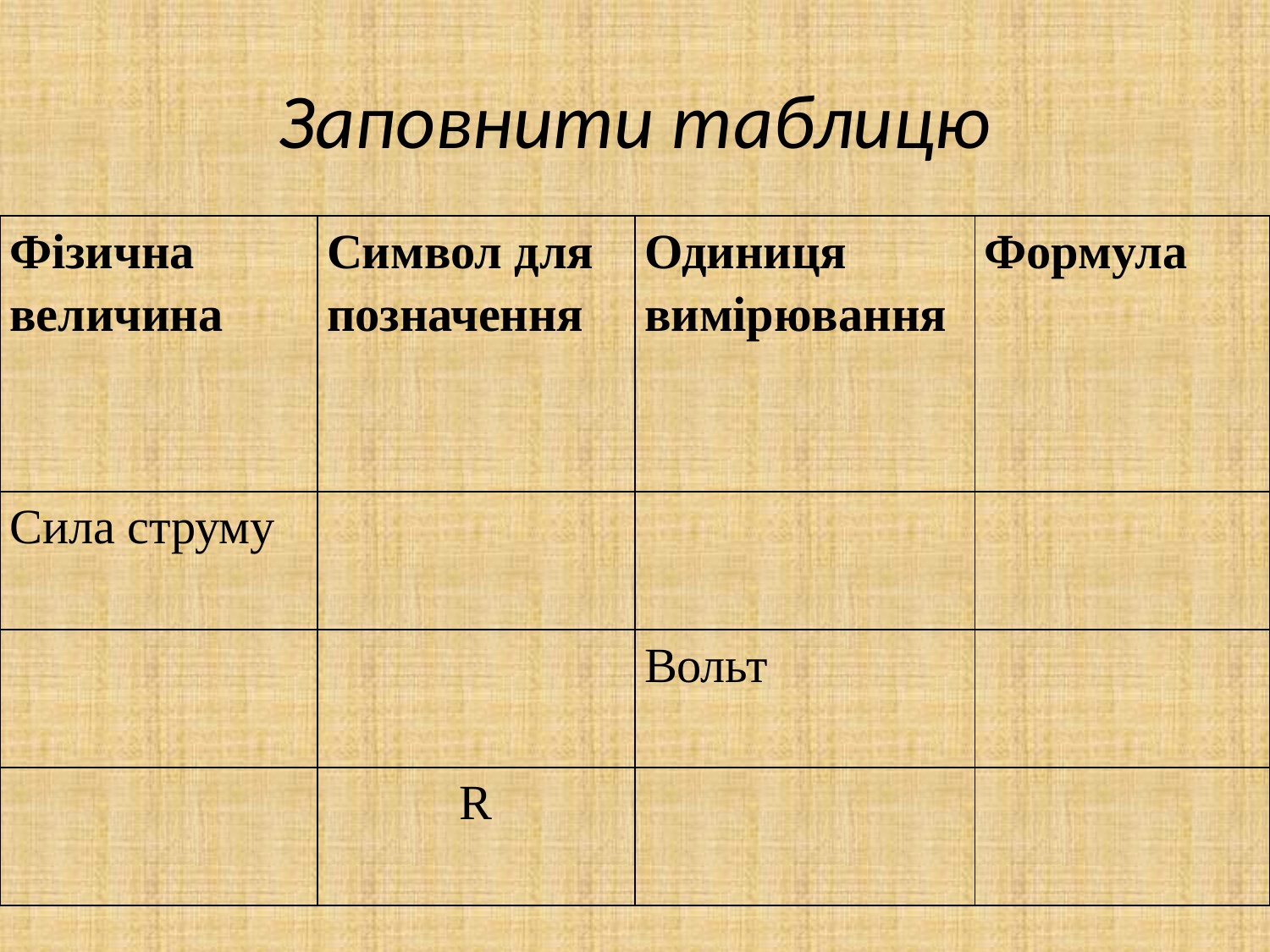

# Заповнити таблицю
| Фізична величина | Символ для позначення | Одиниця вимірювання | Формула |
| --- | --- | --- | --- |
| Сила струму |  |  |  |
|  |  | Вольт |  |
|  | R |  |  |